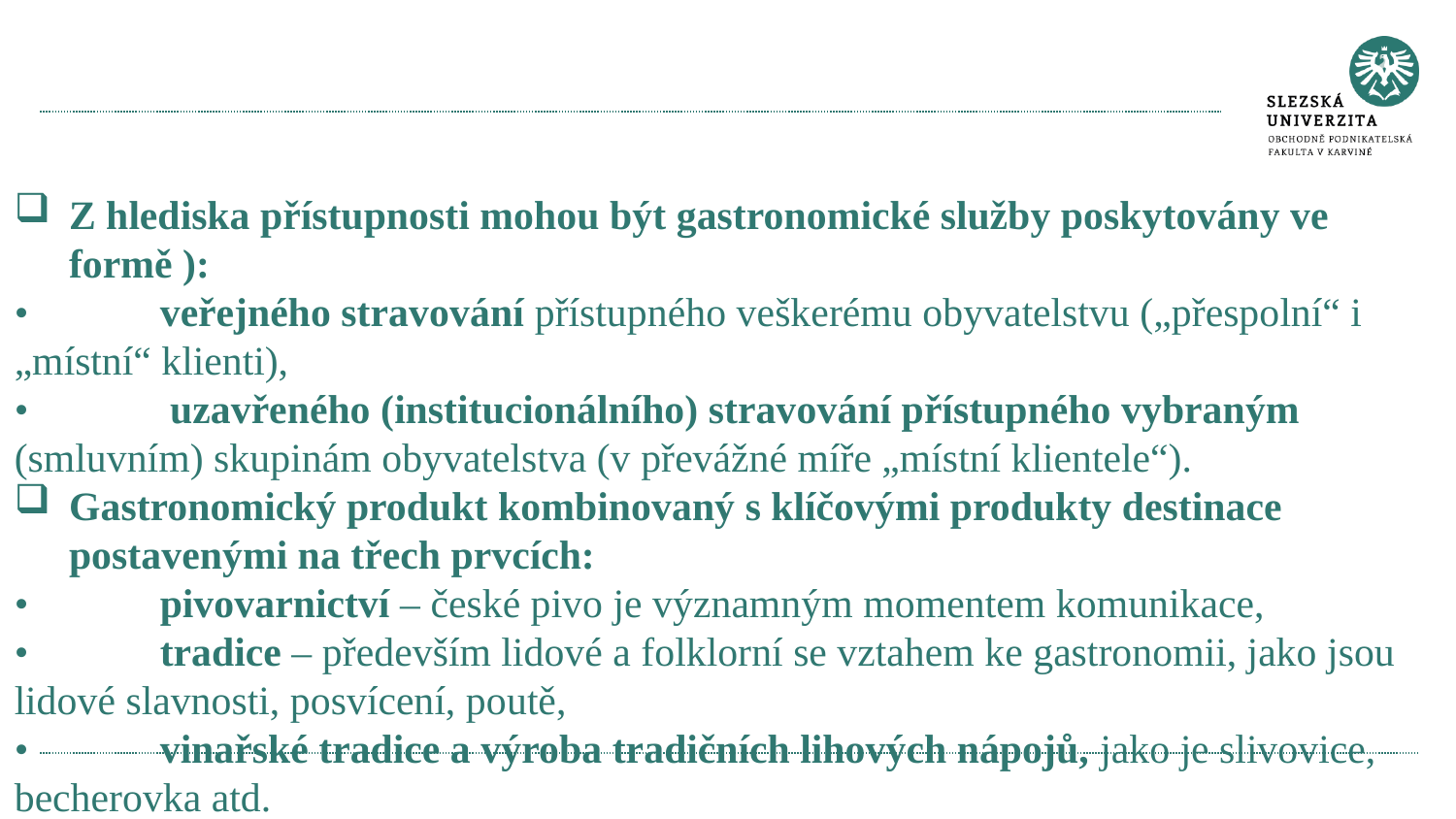

#
Z hlediska přístupnosti mohou být gastronomické služby poskytovány ve formě ):
•	veřejného stravování přístupného veškerému obyvatelstvu („přespolní“ i „místní“ klienti),
•	 uzavřeného (institucionálního) stravování přístupného vybraným (smluvním) skupinám obyvatelstva (v převážné míře „místní klientele“).
Gastronomický produkt kombinovaný s klíčovými produkty destinace postavenými na třech prvcích:
•	pivovarnictví – české pivo je významným momentem komunikace,
•	tradice – především lidové a folklorní se vztahem ke gastronomii, jako jsou lidové slavnosti, posvícení, poutě,
•	vinařské tradice a výroba tradičních lihových nápojů, jako je slivovice, becherovka atd.